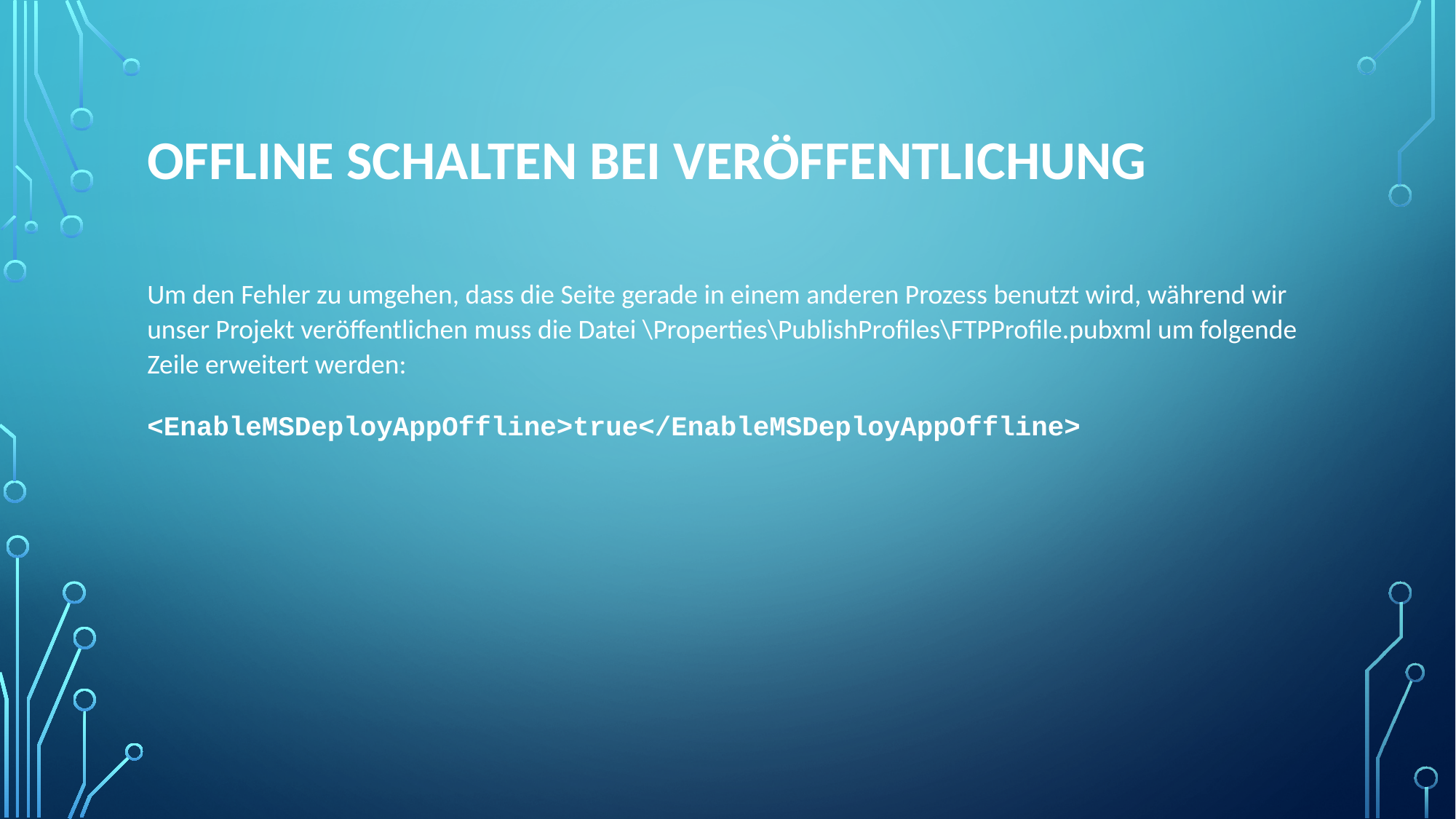

# Offline schalten bei Veröffentlichung
Um den Fehler zu umgehen, dass die Seite gerade in einem anderen Prozess benutzt wird, während wir unser Projekt veröffentlichen muss die Datei \Properties\PublishProfiles\FTPProfile.pubxml um folgende Zeile erweitert werden:
<EnableMSDeployAppOffline>true</EnableMSDeployAppOffline>